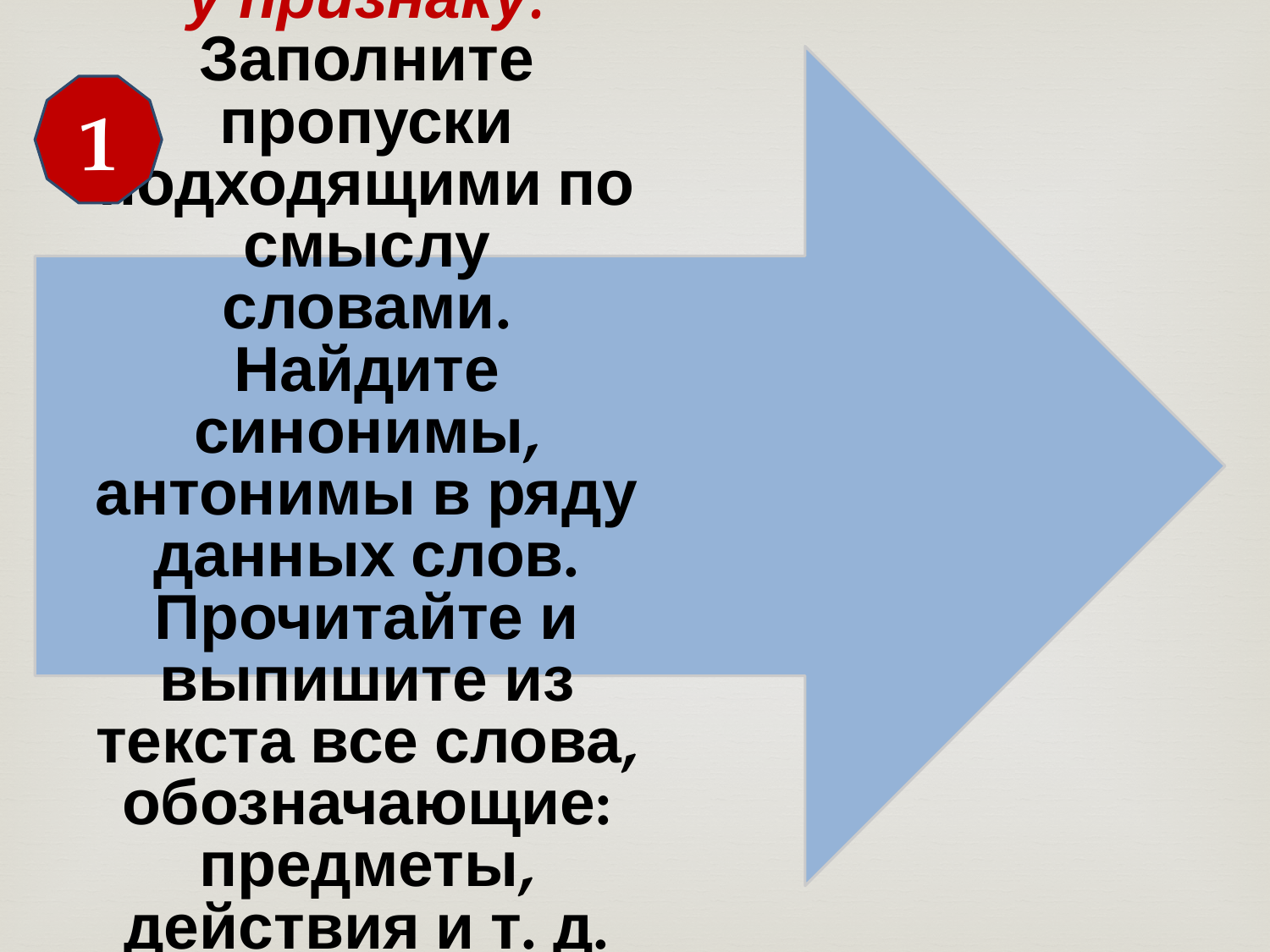

Найдите синонимы, антонимы в ряду данных слов.
Прочитайте и выпишите из текста все слова, обозначающие: предметы, действия и т. д.
1